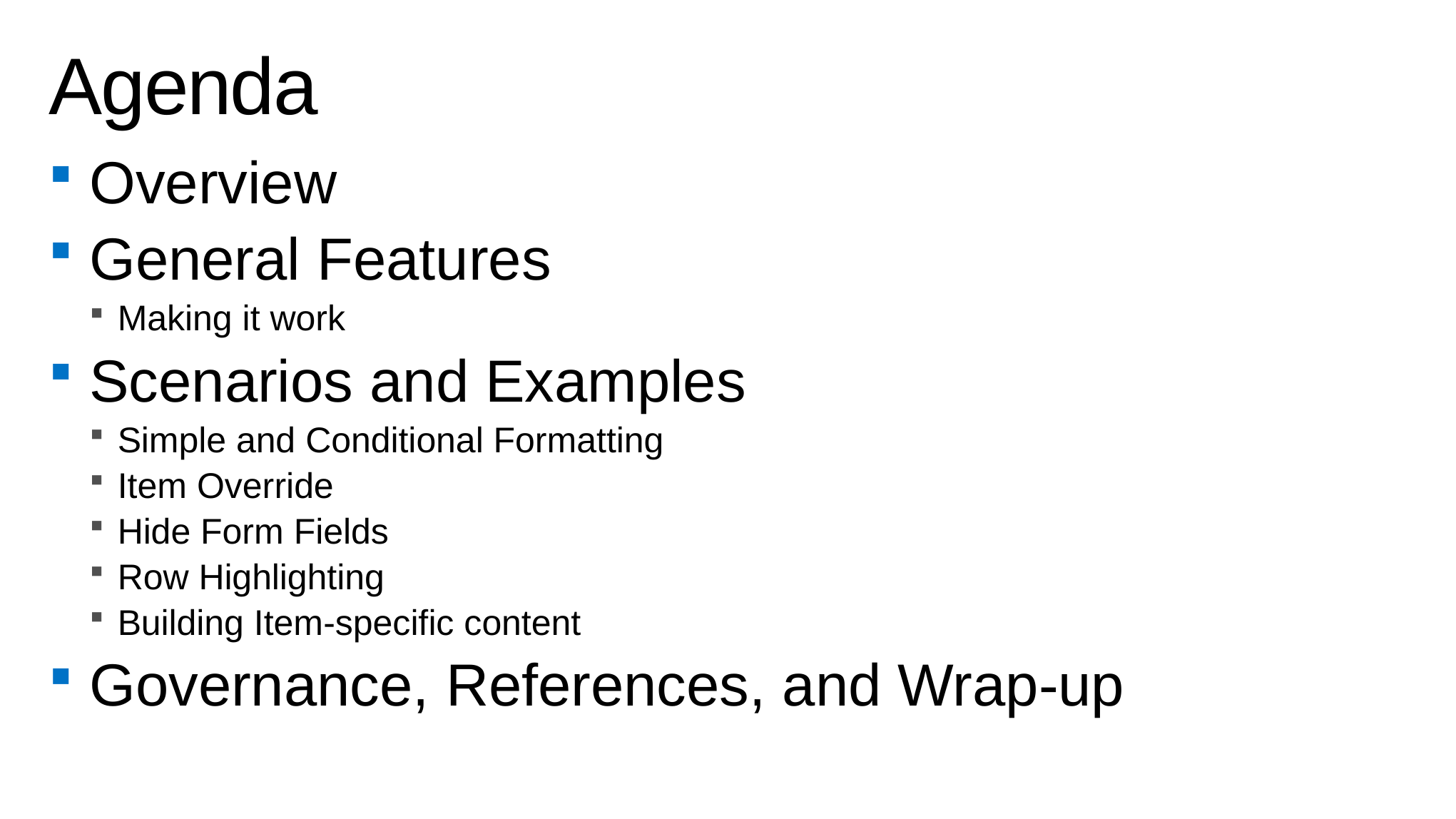

# Agenda
Overview
General Features
Making it work
Scenarios and Examples
Simple and Conditional Formatting
Item Override
Hide Form Fields
Row Highlighting
Building Item-specific content
Governance, References, and Wrap-up